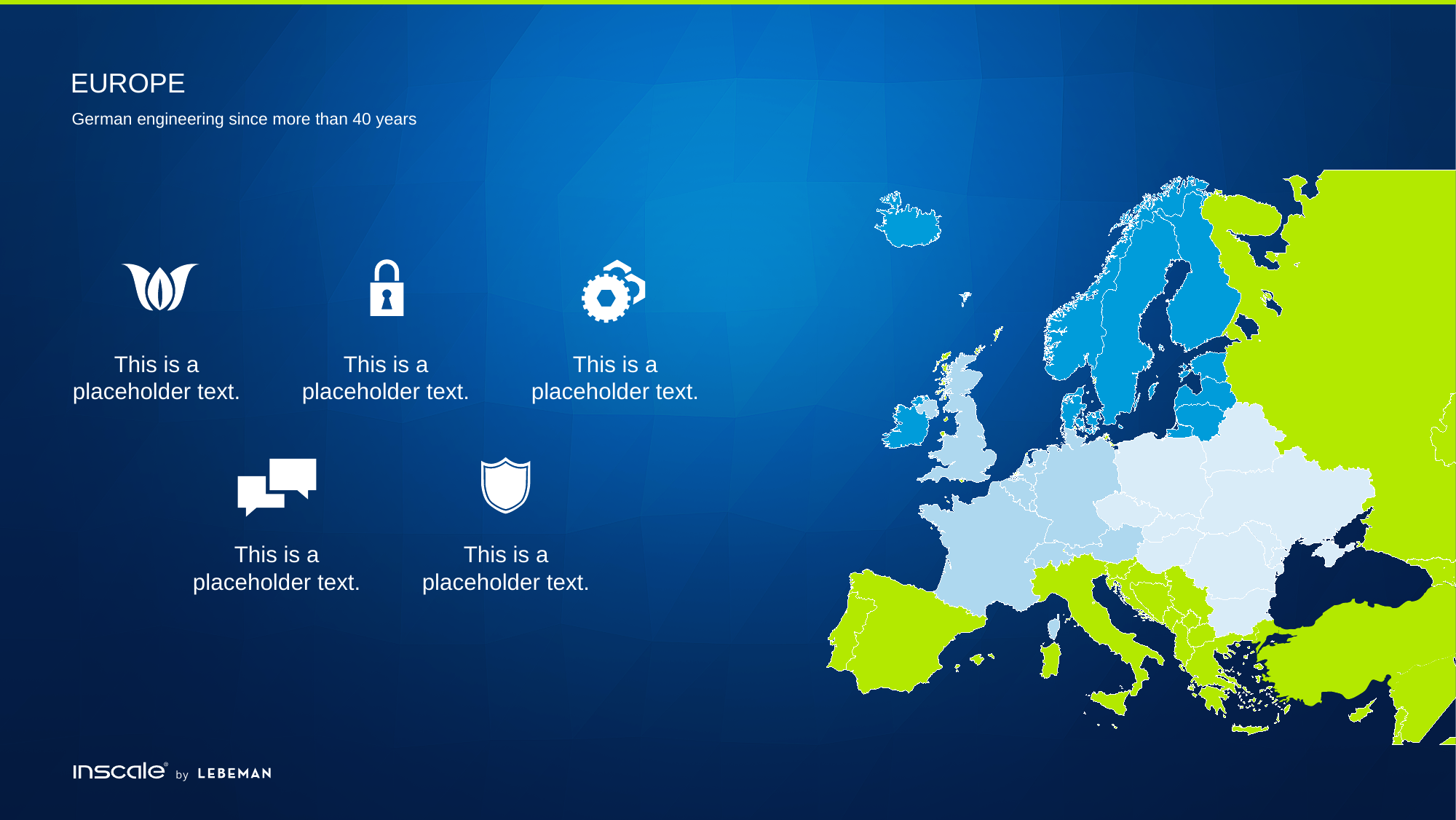

# Europe
German engineering since more than 40 years

This is a placeholder text.
This is a placeholder text.
This is a placeholder text.

This is a placeholder text.
This is a placeholder text.